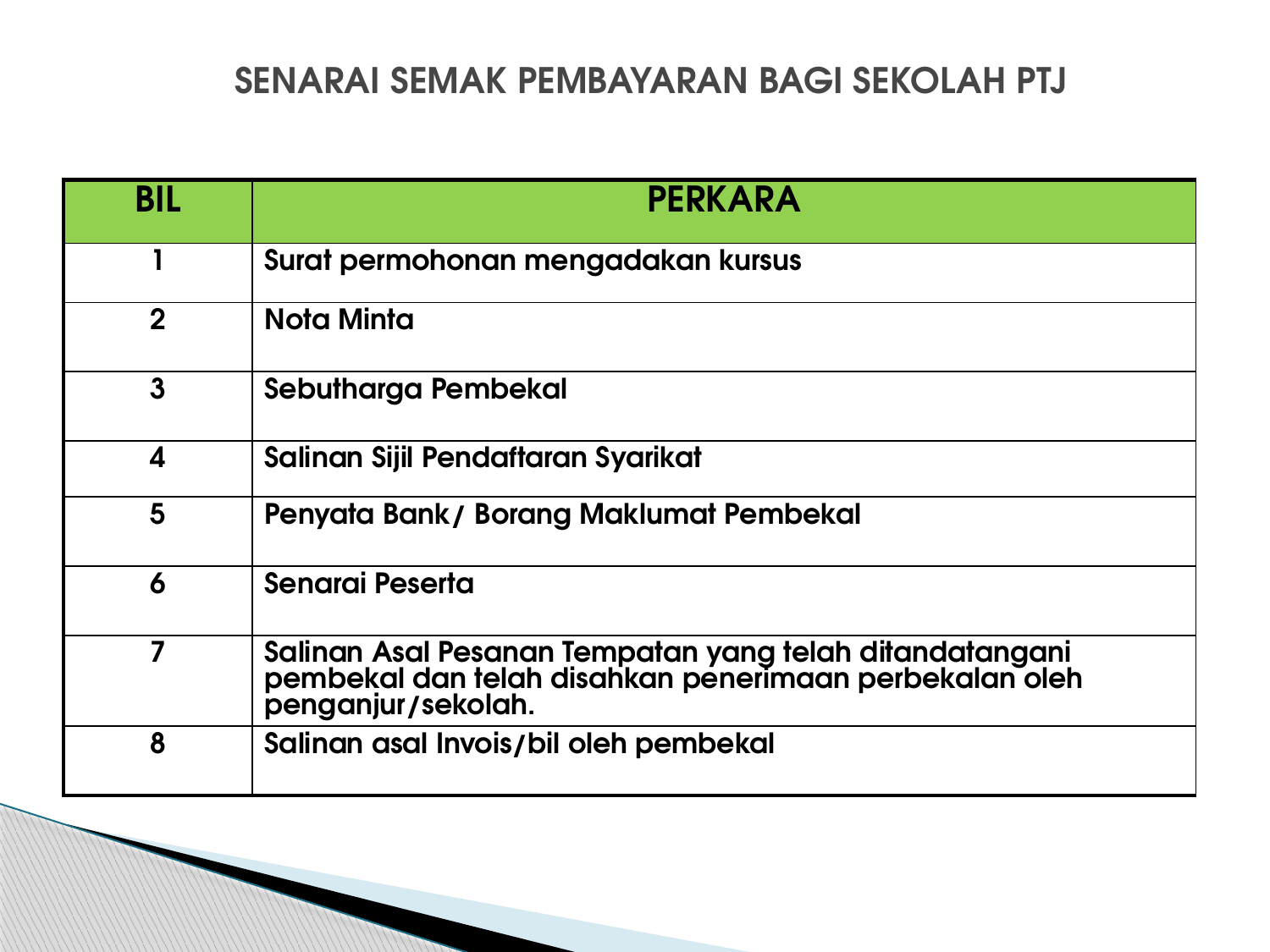

# SENARAI SEMAK PEMBAYARAN BAGI SEKOLAH PTJ
| BIL | PERKARA |
| --- | --- |
| 1 | Surat permohonan mengadakan kursus |
| 2 | Nota Minta |
| 3 | Sebutharga Pembekal |
| 4 | Salinan Sijil Pendaftaran Syarikat |
| 5 | Penyata Bank/ Borang Maklumat Pembekal |
| 6 | Senarai Peserta |
| 7 | Salinan Asal Pesanan Tempatan yang telah ditandatangani pembekal dan telah disahkan penerimaan perbekalan oleh penganjur/sekolah. |
| 8 | Salinan asal Invois/bil oleh pembekal |